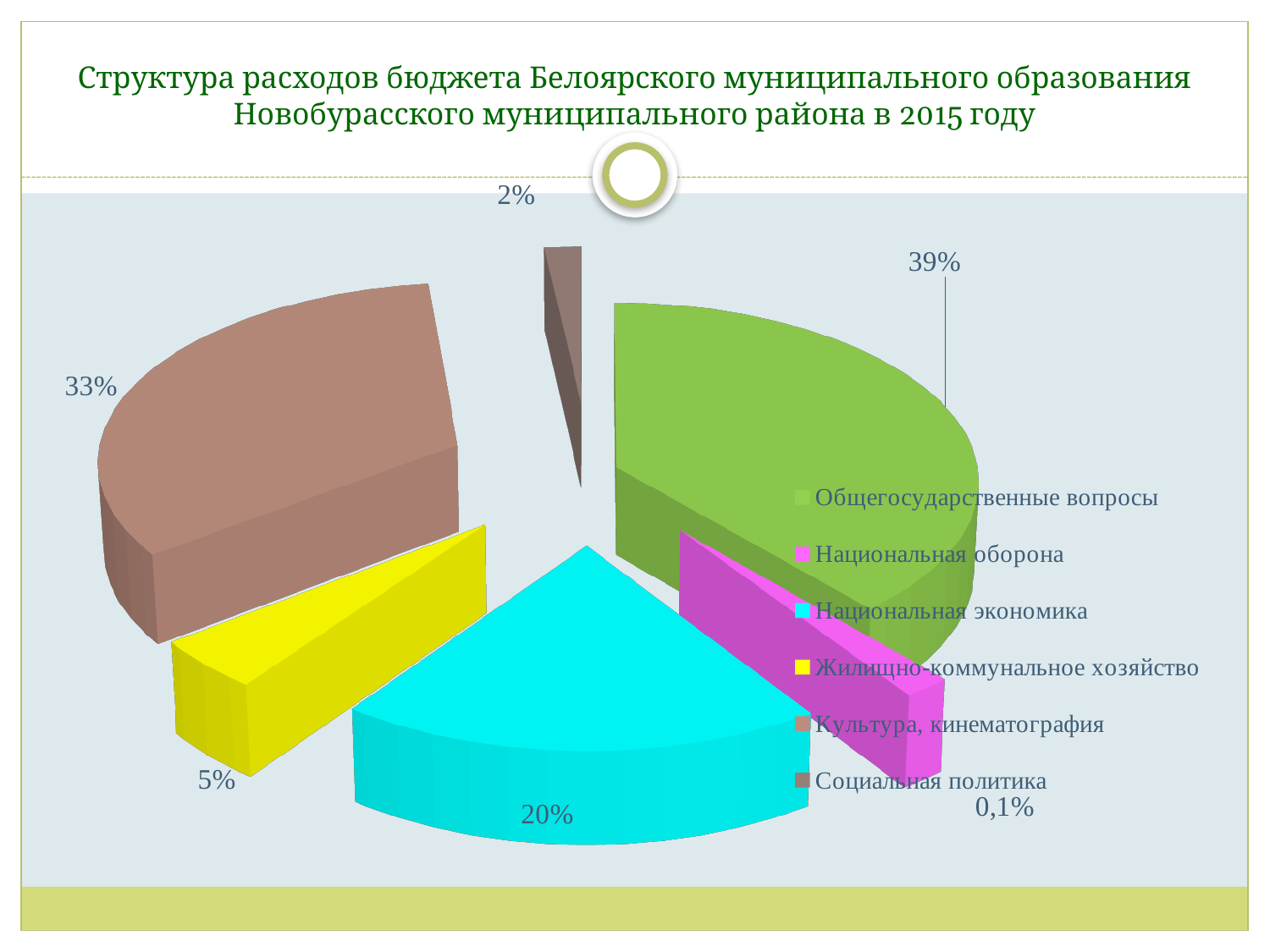

# Структура расходов бюджета Белоярского муниципального образования Новобурасского муниципального района в 2015 году

[unsupported chart]